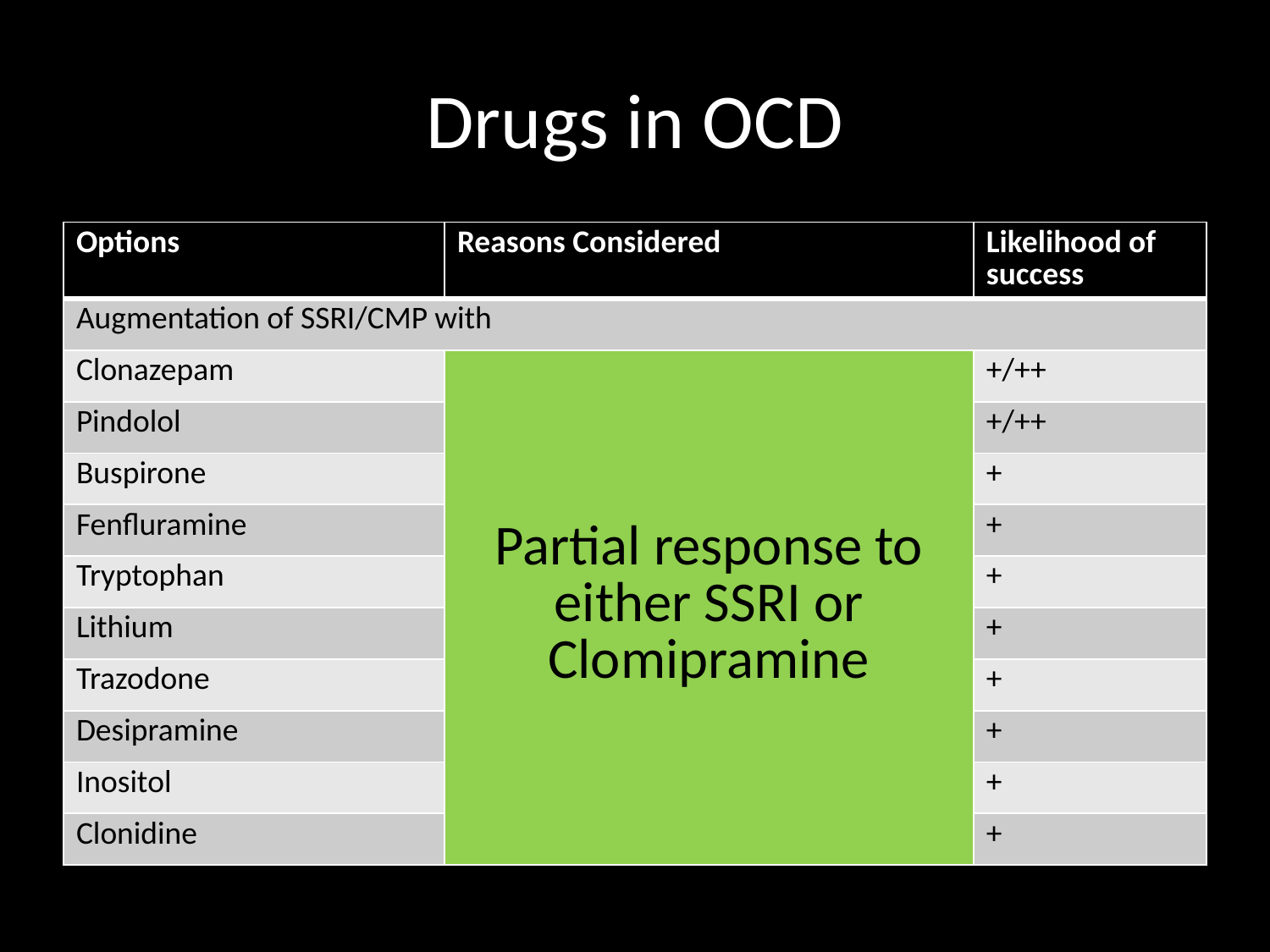

# Drugs in OCD
| Options | Reasons Considered | Likelihood of success |
| --- | --- | --- |
| Augmentation of SSRI/CMP with |  |  |
| Clonazepam | Partial response to either SSRI or Clomipramine | +/++ |
| Pindolol |  | +/++ |
| Buspirone |  | + |
| Fenfluramine |  | + |
| Tryptophan |  | + |
| Lithium |  | + |
| Trazodone |  | + |
| Desipramine |  | + |
| Inositol |  | + |
| Clonidine |  | + |